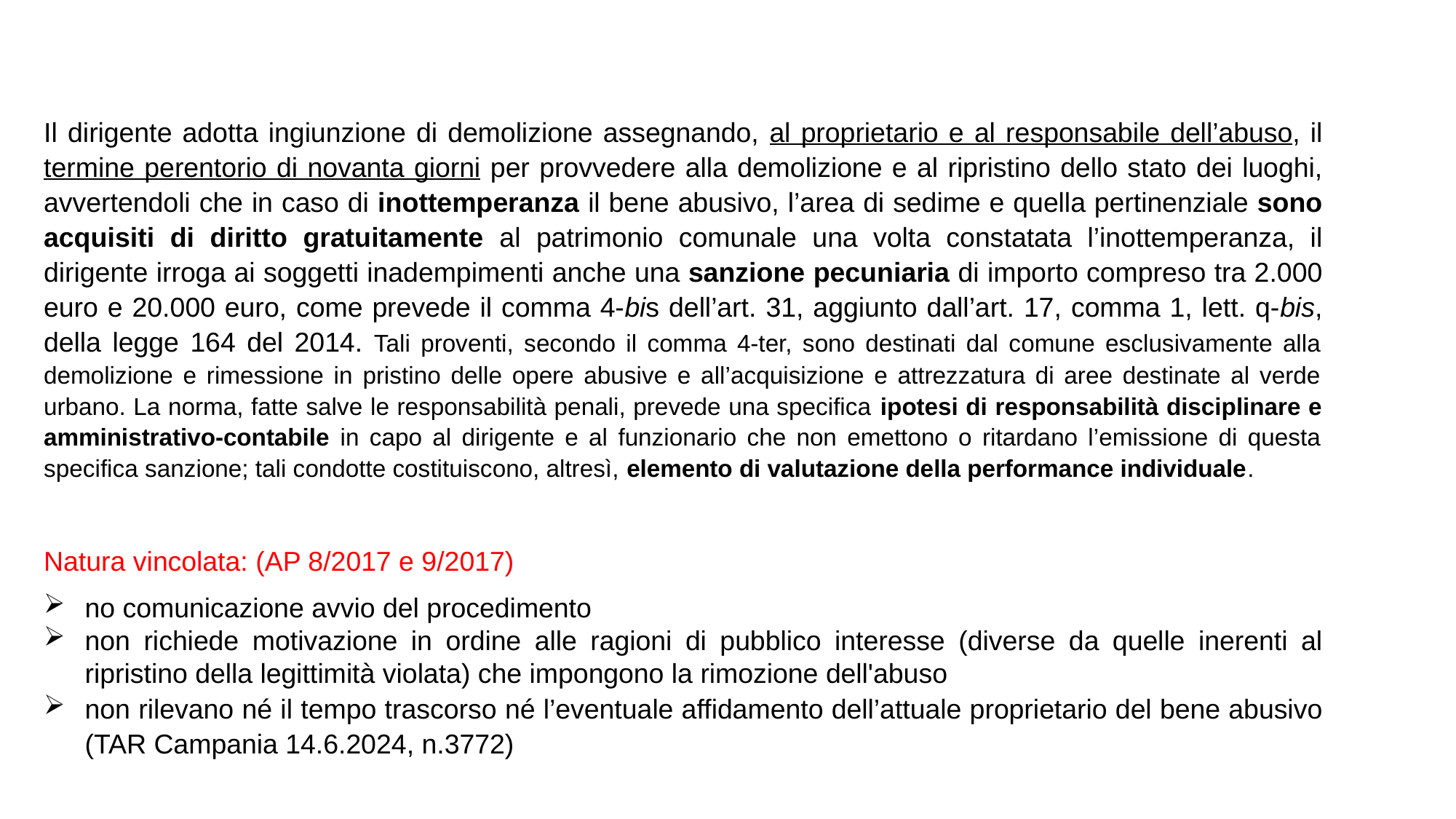

Il dirigente adotta ingiunzione di demolizione assegnando, al proprietario e al responsabile dell’abuso, il termine perentorio di novanta giorni per provvedere alla demolizione e al ripristino dello stato dei luoghi, avvertendoli che in caso di inottemperanza il bene abusivo, l’area di sedime e quella pertinenziale sono acquisiti di diritto gratuitamente al patrimonio comunale una volta constatata l’inottemperanza, il dirigente irroga ai soggetti inadempimenti anche una sanzione pecuniaria di importo compreso tra 2.000 euro e 20.000 euro, come prevede il comma 4-bis dell’art. 31, aggiunto dall’art. 17, comma 1, lett. q-bis, della legge 164 del 2014. Tali proventi, secondo il comma 4-ter, sono destinati dal comune esclusivamente alla demolizione e rimessione in pristino delle opere abusive e all’acquisizione e attrezzatura di aree destinate al verde urbano. La norma, fatte salve le responsabilità penali, prevede una specifica ipotesi di responsabilità disciplinare e amministrativo-contabile in capo al dirigente e al funzionario che non emettono o ritardano l’emissione di questa specifica sanzione; tali condotte costituiscono, altresì, elemento di valutazione della performance individuale.

Natura vincolata: (AP 8/2017 e 9/2017)
no comunicazione avvio del procedimento
non richiede motivazione in ordine alle ragioni di pubblico interesse (diverse da quelle inerenti al ripristino della legittimità violata) che impongono la rimozione dell'abuso
non rilevano né il tempo trascorso né l’eventuale affidamento dell’attuale proprietario del bene abusivo (TAR Campania 14.6.2024, n.3772)